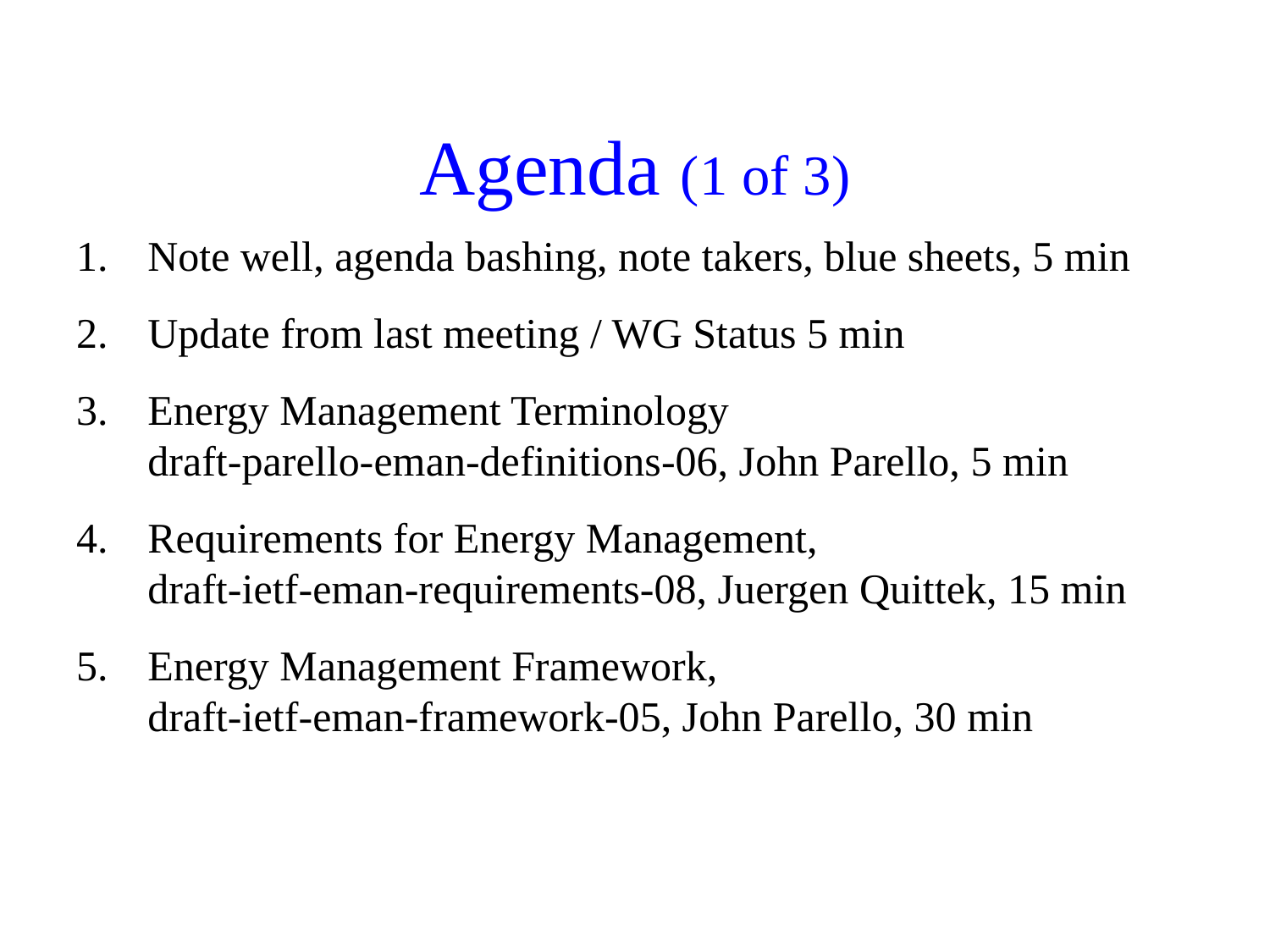

# Agenda (1 of 3)
Note well, agenda bashing, note takers, blue sheets, 5 min
Update from last meeting / WG Status 5 min
Energy Management Terminology
draft-parello-eman-definitions-06, John Parello, 5 min
Requirements for Energy Management,
draft-ietf-eman-requirements-08, Juergen Quittek, 15 min
Energy Management Framework,
draft-ietf-eman-framework-05, John Parello, 30 min